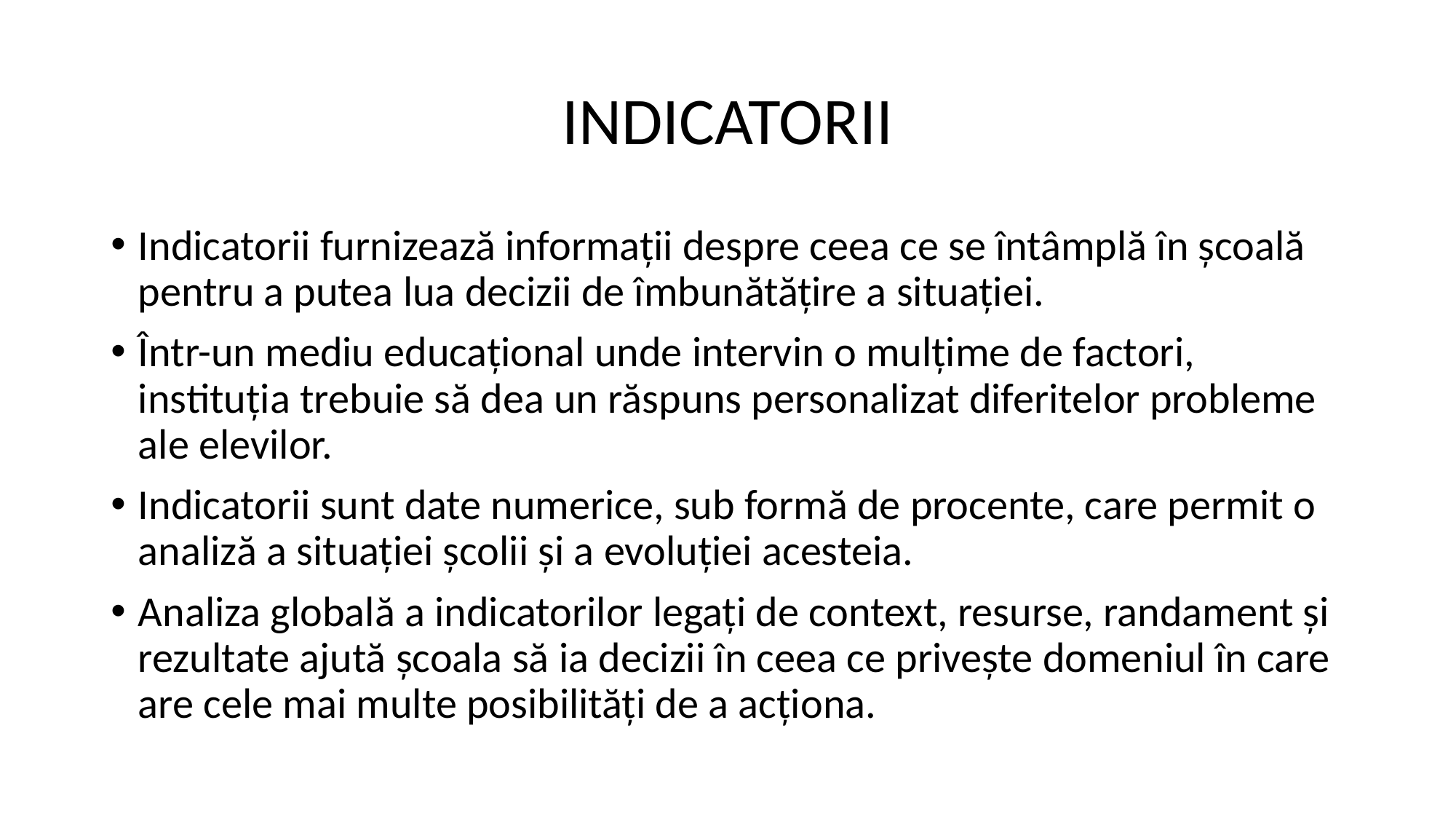

# INDICATORII
Indicatorii furnizează informații despre ceea ce se întâmplă în școală pentru a putea lua decizii de îmbunătățire a situației.
Într-un mediu educațional unde intervin o mulțime de factori, instituția trebuie să dea un răspuns personalizat diferitelor probleme ale elevilor.
Indicatorii sunt date numerice, sub formă de procente, care permit o analiză a situației școlii și a evoluției acesteia.
Analiza globală a indicatorilor legați de context, resurse, randament și rezultate ajută școala să ia decizii în ceea ce privește domeniul în care are cele mai multe posibilități de a acționa.